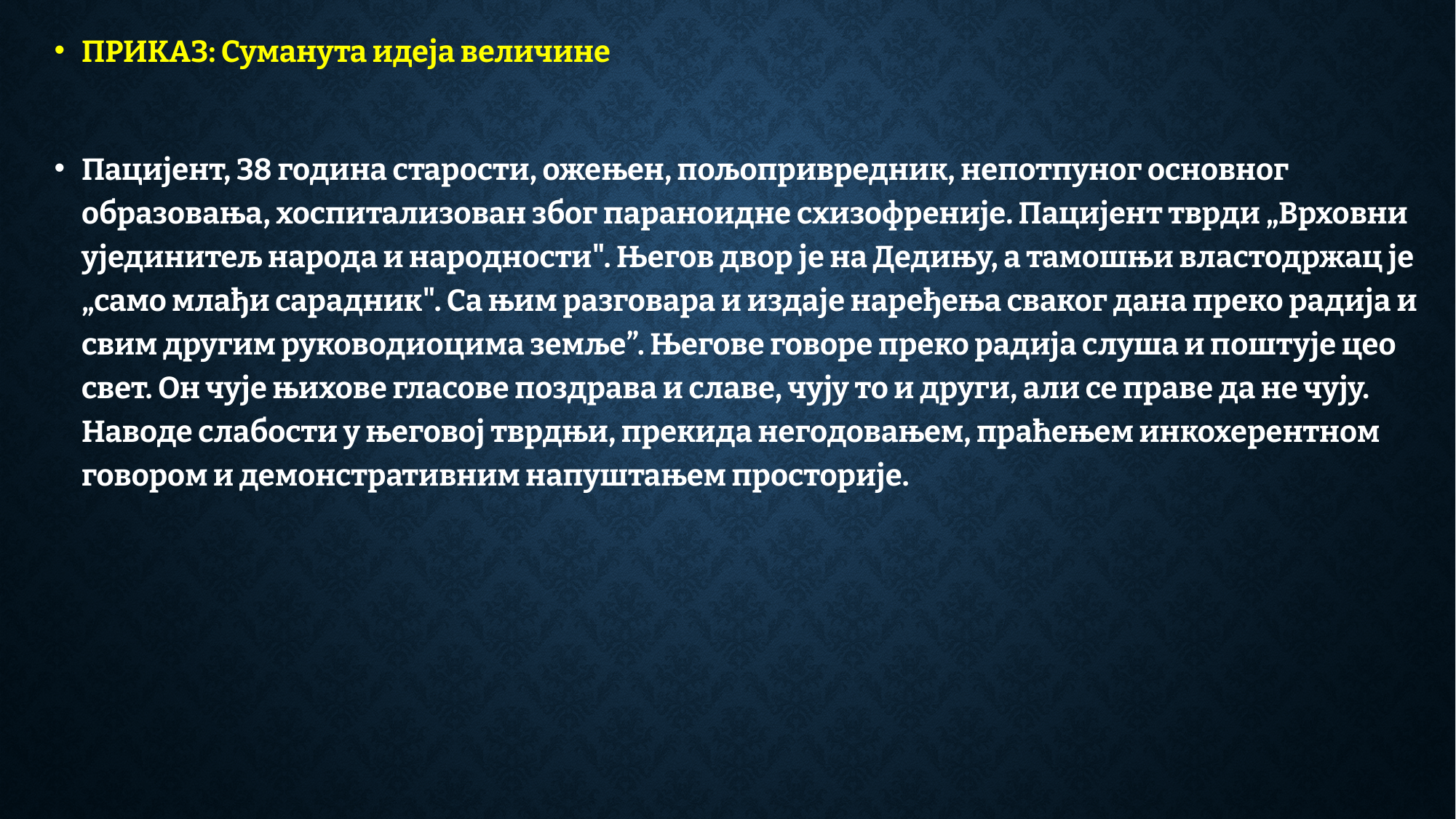

ПРИКАЗ: Суманута идеја величине

Пацијент, 38 година старости, ожењен, пољопривредник, непотпуног основног образовања, хоспитализован због параноидне схизофреније. Пацијент тврди „Врховни ујединитељ народа и народности". Његов двор је на Дедињу, а тамошњи властодржац је „само млађи сарадник". Са њим разговара и издаје наређења сваког дана преко радија и свим другим руководиоцима земље”. Његове говоре преко радија слуша и поштује цео свет. Он чује њихове гласове поздрава и славе, чују то и други, али се праве да не чују. Наводе слабости у његовој тврдњи, прекида негодовањем, праћењем инкохерентном говором и демонстративним напуштањем просторије.